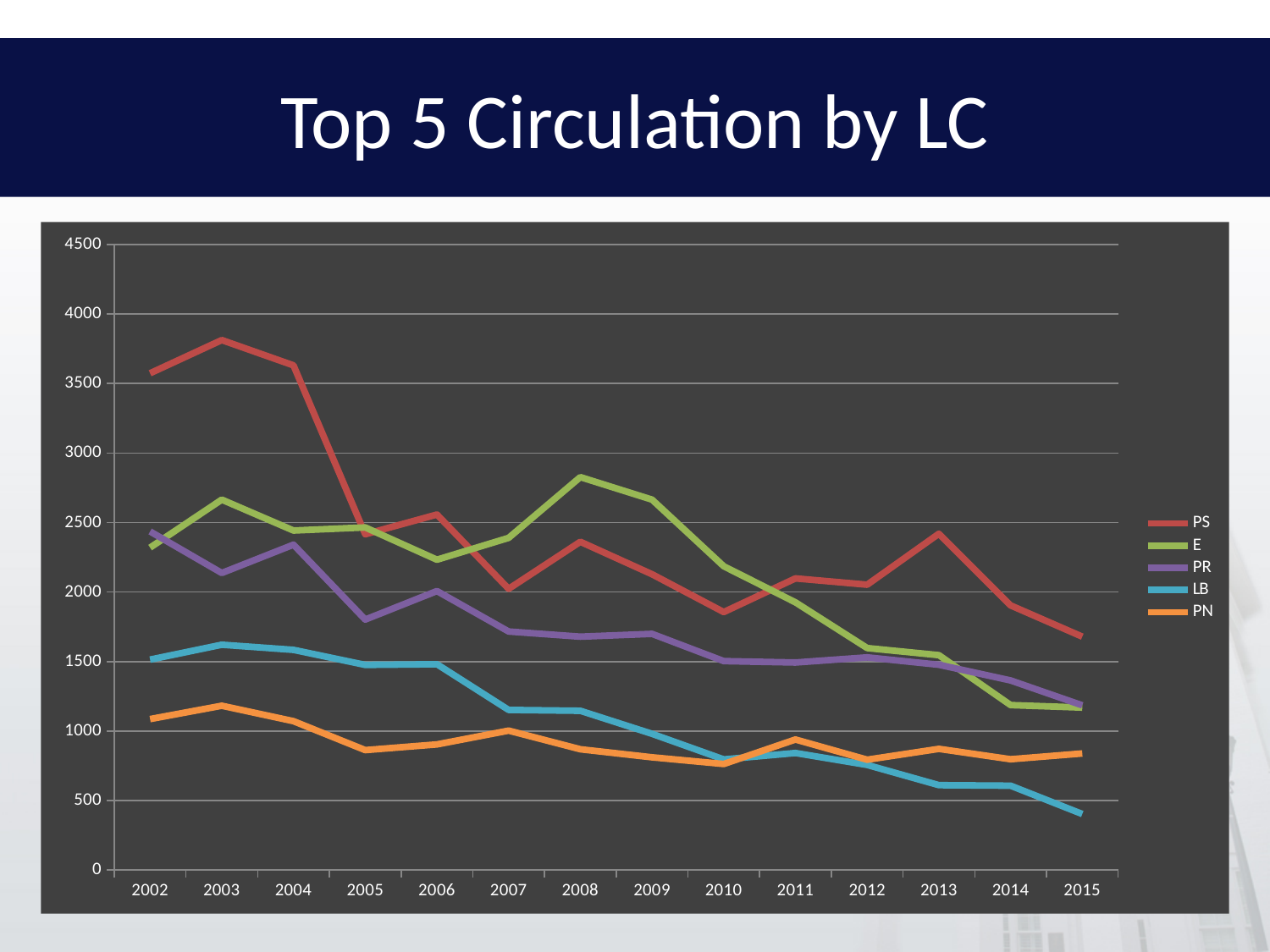

# Top 5 Circulation by LC

### Chart

| Category | PS | E  | PR | LB | PN |
|---|---|---|---|---|---|
| 2002.0 | 3574.0 | 2320.0 | 2436.0 | 1514.0 | 1086.0 |
| 2003.0 | 3813.0 | 2665.0 | 2137.0 | 1621.0 | 1182.0 |
| 2004.0 | 3631.0 | 2443.0 | 2341.0 | 1584.0 | 1071.0 |
| 2005.0 | 2416.0 | 2465.0 | 1802.0 | 1476.0 | 863.0 |
| 2006.0 | 2558.0 | 2233.0 | 2007.0 | 1481.0 | 904.0 |
| 2007.0 | 2023.0 | 2390.0 | 1716.0 | 1152.0 | 1003.0 |
| 2008.0 | 2362.0 | 2827.0 | 1679.0 | 1146.0 | 869.0 |
| 2009.0 | 2128.0 | 2665.0 | 1699.0 | 980.0 | 811.0 |
| 2010.0 | 1856.0 | 2186.0 | 1503.0 | 796.0 | 763.0 |
| 2011.0 | 2098.0 | 1926.0 | 1493.0 | 842.0 | 939.0 |
| 2012.0 | 2053.0 | 1597.0 | 1530.0 | 756.0 | 794.0 |
| 2013.0 | 2420.0 | 1546.0 | 1477.0 | 611.0 | 872.0 |
| 2014.0 | 1904.0 | 1187.0 | 1364.0 | 607.0 | 797.0 |
| 2015.0 | 1679.0 | 1169.0 | 1185.0 | 403.0 | 839.0 |